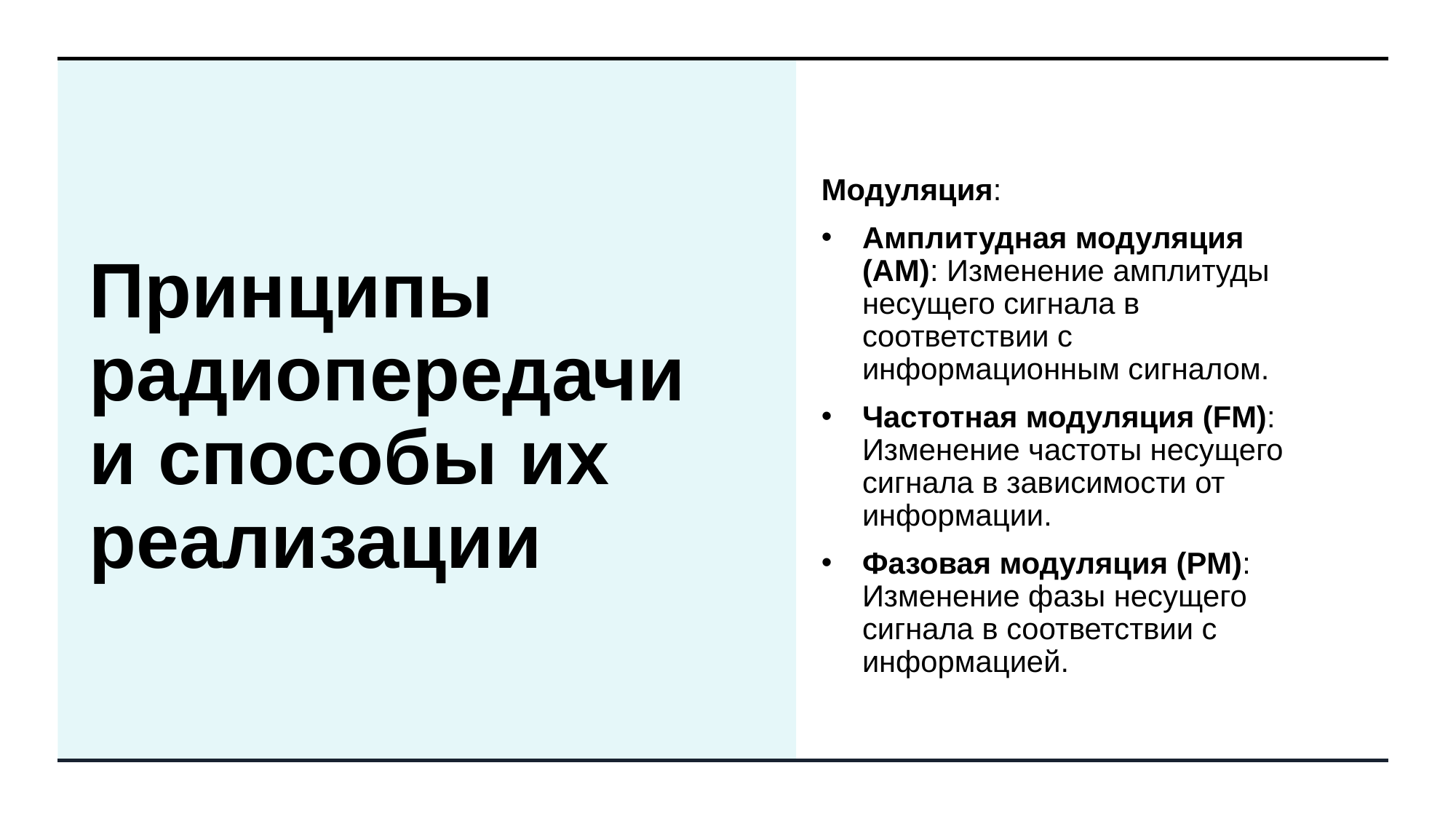

# Принципы радиопередачи и способы их реализации

Модуляция:
Амплитудная модуляция (AM): Изменение амплитуды несущего сигнала в соответствии с информационным сигналом.
Частотная модуляция (FM): Изменение частоты несущего сигнала в зависимости от информации.
Фазовая модуляция (PM): Изменение фазы несущего сигнала в соответствии с информацией.